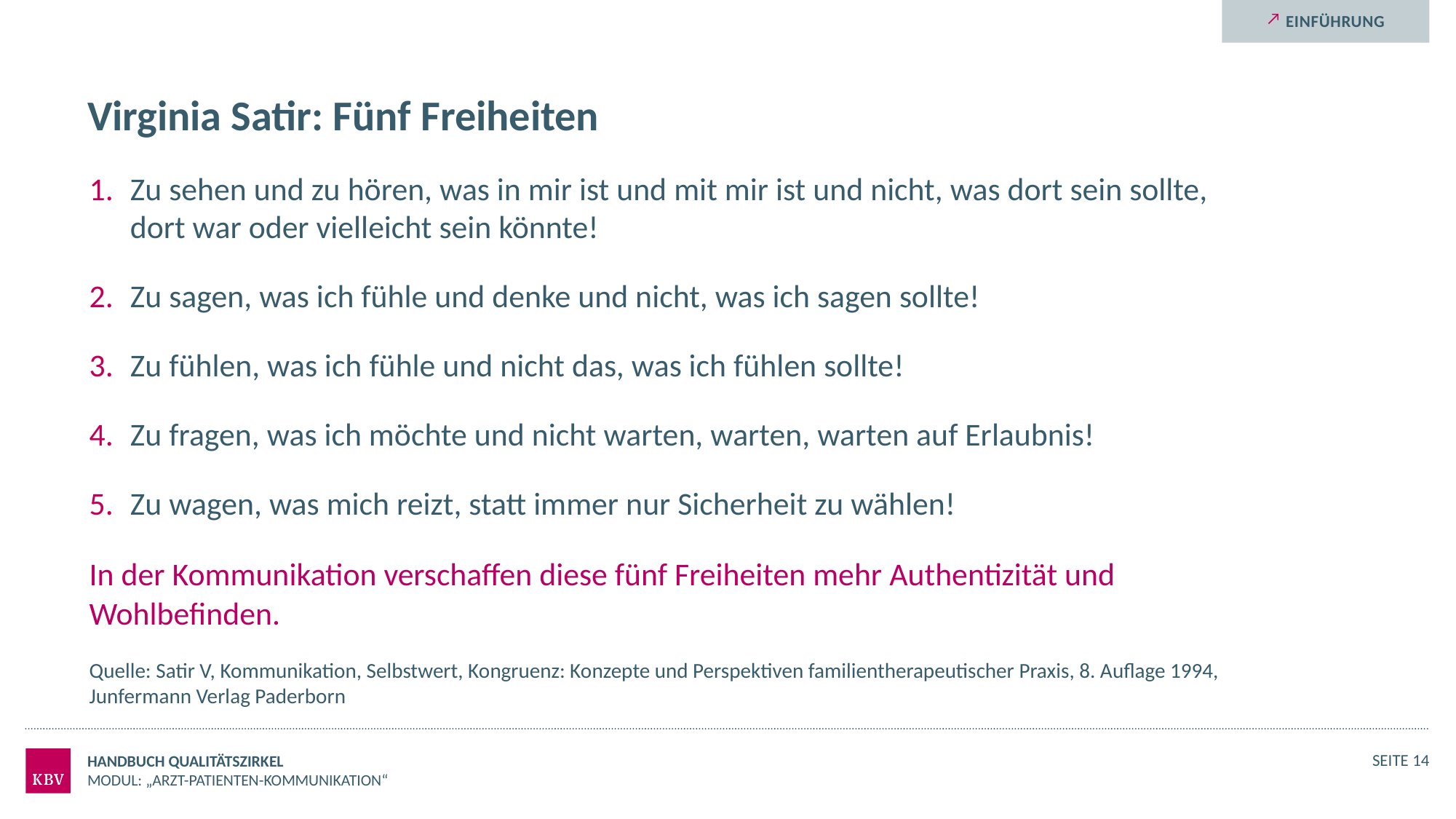

Einführung
# Virginia Satir: Fünf Freiheiten
Zu sehen und zu hören, was in mir ist und mit mir ist und nicht, was dort sein sollte, dort war oder vielleicht sein könnte!
Zu sagen, was ich fühle und denke und nicht, was ich sagen sollte!
Zu fühlen, was ich fühle und nicht das, was ich fühlen sollte!
Zu fragen, was ich möchte und nicht warten, warten, warten auf Erlaubnis!
Zu wagen, was mich reizt, statt immer nur Sicherheit zu wählen!
In der Kommunikation verschaffen diese fünf Freiheiten mehr Authentizität und Wohlbefinden.

Quelle: Satir V, Kommunikation, Selbstwert, Kongruenz: Konzepte und Perspektiven familientherapeutischer Praxis, 8. Auflage 1994, Junfermann Verlag Paderborn

Handbuch Qualitätszirkel
Seite 14
Modul: „Arzt-Patienten-Kommunikation“